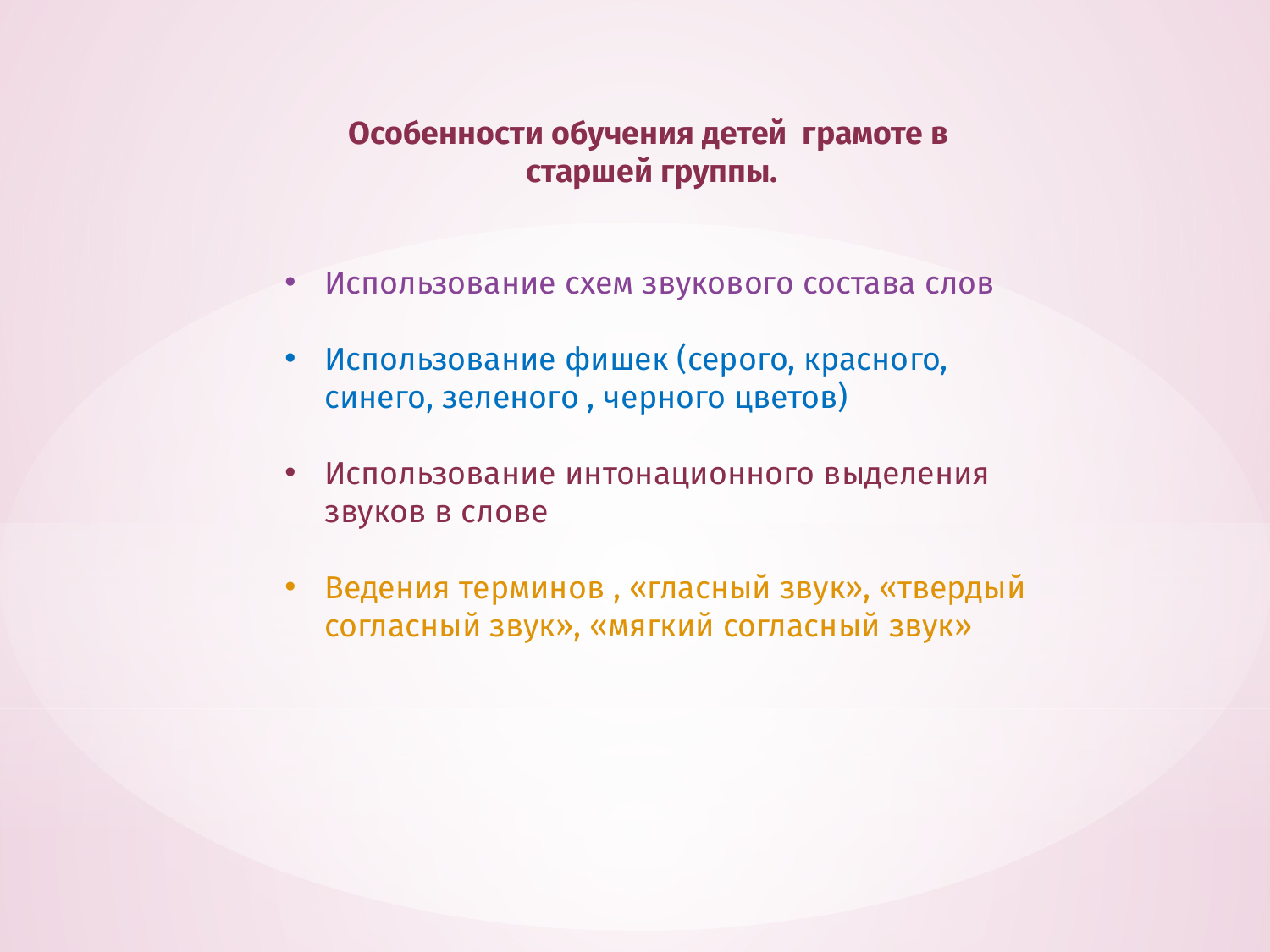

Особенности обучения детей  грамоте в  старшей группы.
Использование схем звукового состава слов

Использование фишек (серого, красного, синего, зеленого , черного цветов)

Использование интонационного выделения звуков в слове

Ведения терминов , «гласный звук», «твердый  согласный звук», «мягкий согласный звук»